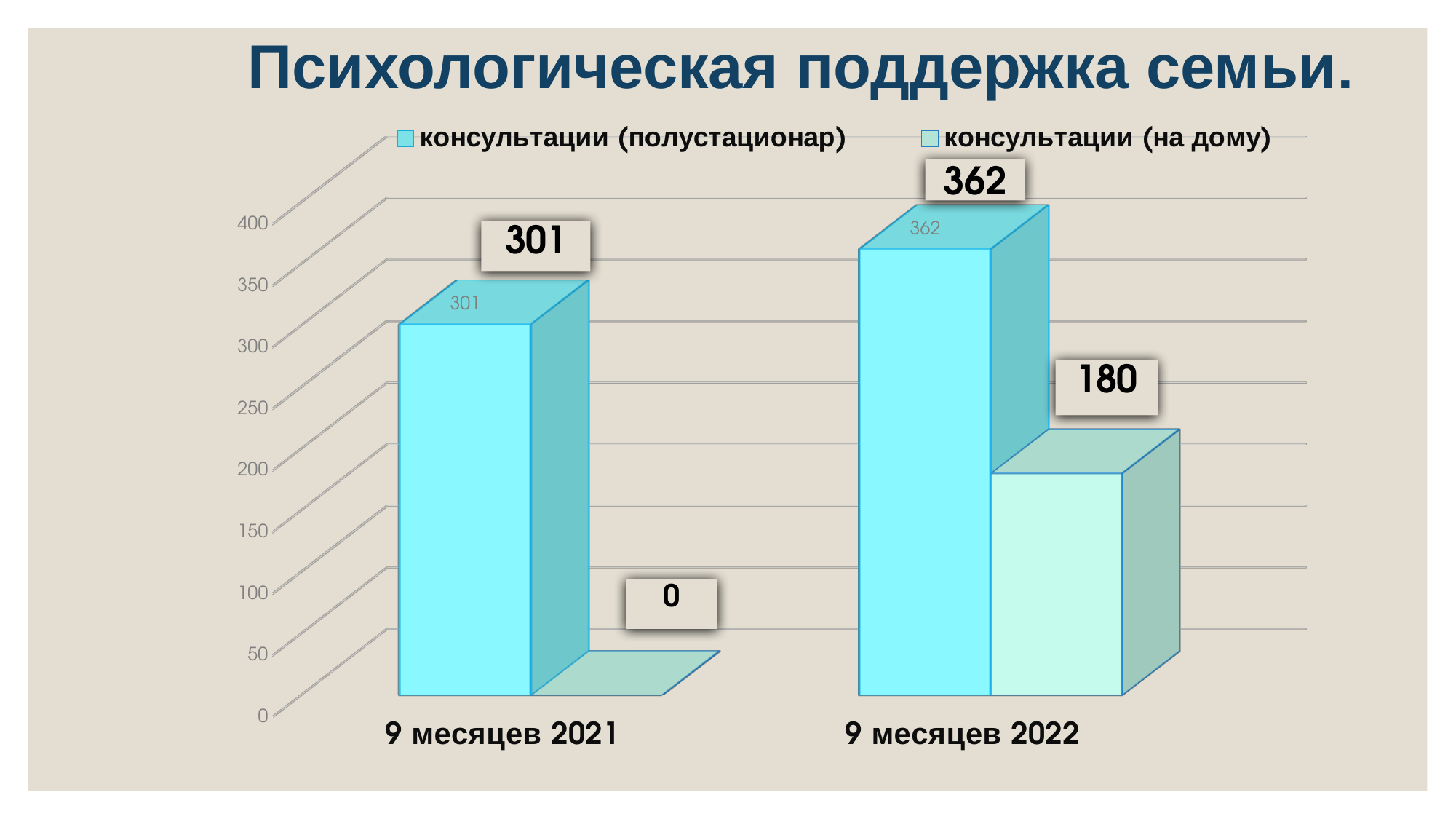

# Психологическая поддержка семьи.

[unsupported chart]

362